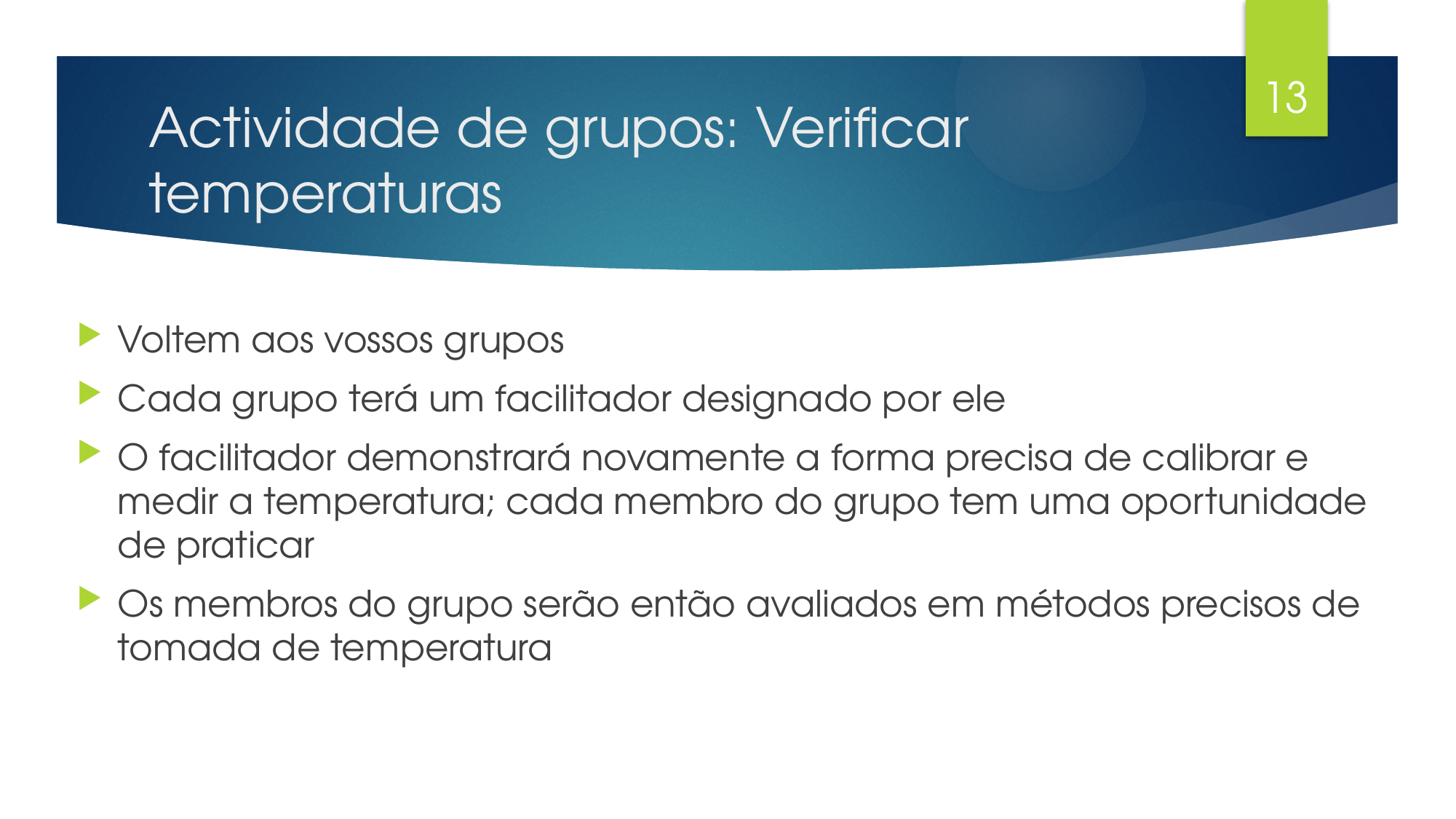

13
# Actividade de grupos: Verificar temperaturas
Voltem aos vossos grupos
Cada grupo terá um facilitador designado por ele
O facilitador demonstrará novamente a forma precisa de calibrar e medir a temperatura; cada membro do grupo tem uma oportunidade de praticar
Os membros do grupo serão então avaliados em métodos precisos de tomada de temperatura